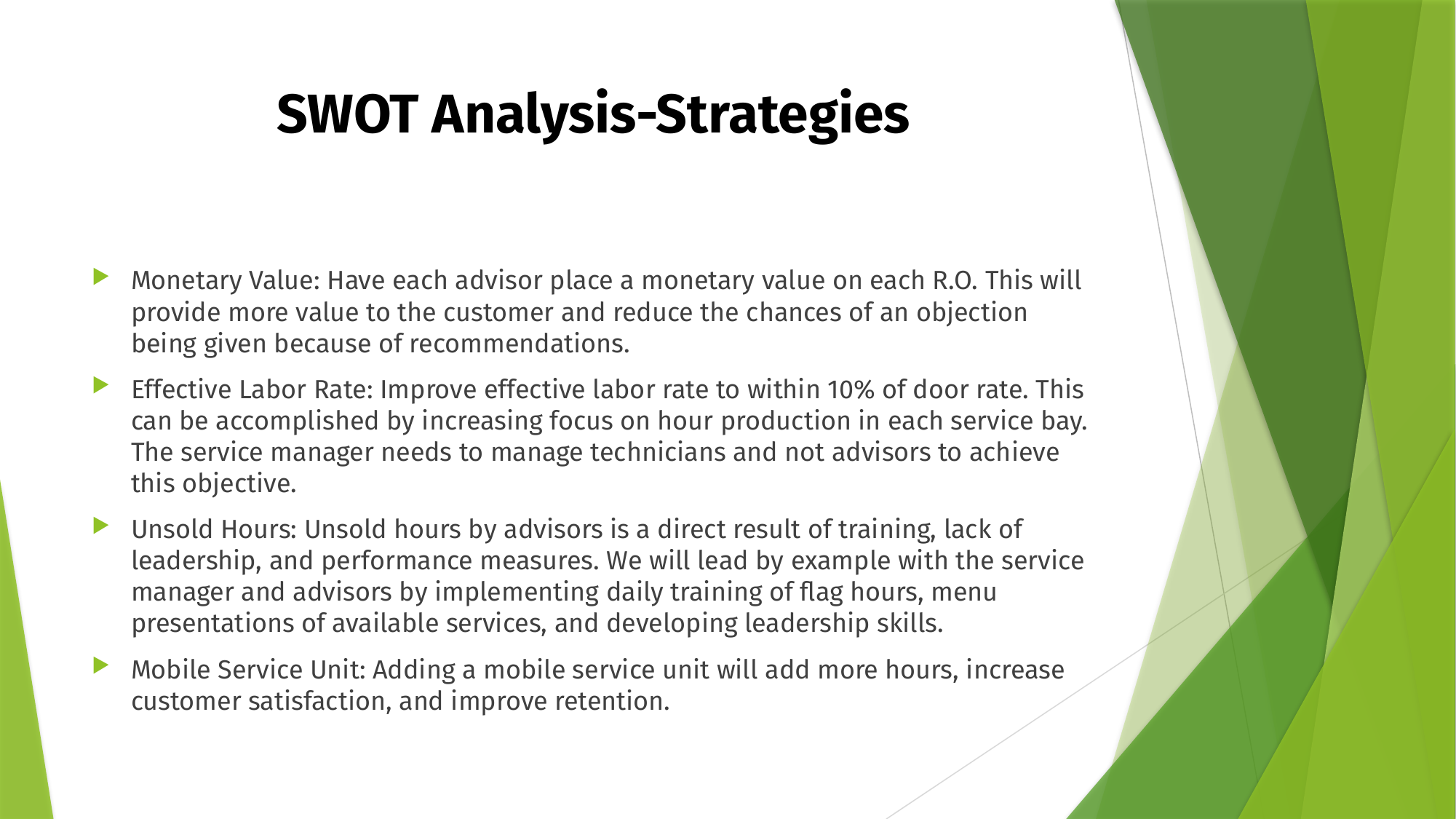

# SWOT Analysis-Strategies
Monetary Value: Have each advisor place a monetary value on each R.O. This will provide more value to the customer and reduce the chances of an objection being given because of recommendations.
Effective Labor Rate: Improve effective labor rate to within 10% of door rate. This can be accomplished by increasing focus on hour production in each service bay. The service manager needs to manage technicians and not advisors to achieve this objective.
Unsold Hours: Unsold hours by advisors is a direct result of training, lack of leadership, and performance measures. We will lead by example with the service manager and advisors by implementing daily training of flag hours, menu presentations of available services, and developing leadership skills.
Mobile Service Unit: Adding a mobile service unit will add more hours, increase customer satisfaction, and improve retention.